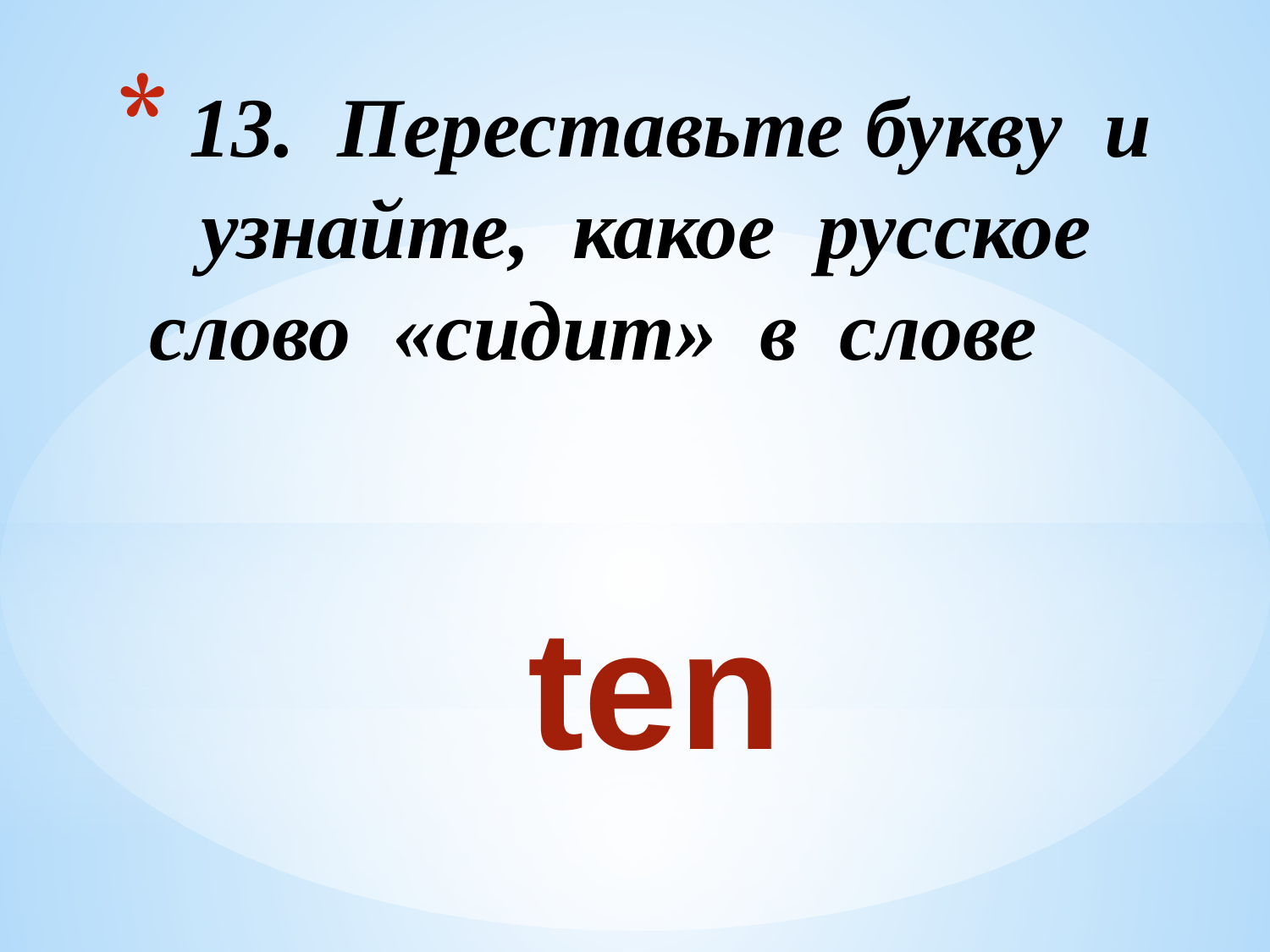

# 13.  Переставьте букву  и узнайте,  какое  русское  слово  «сидит»  в  слове ten